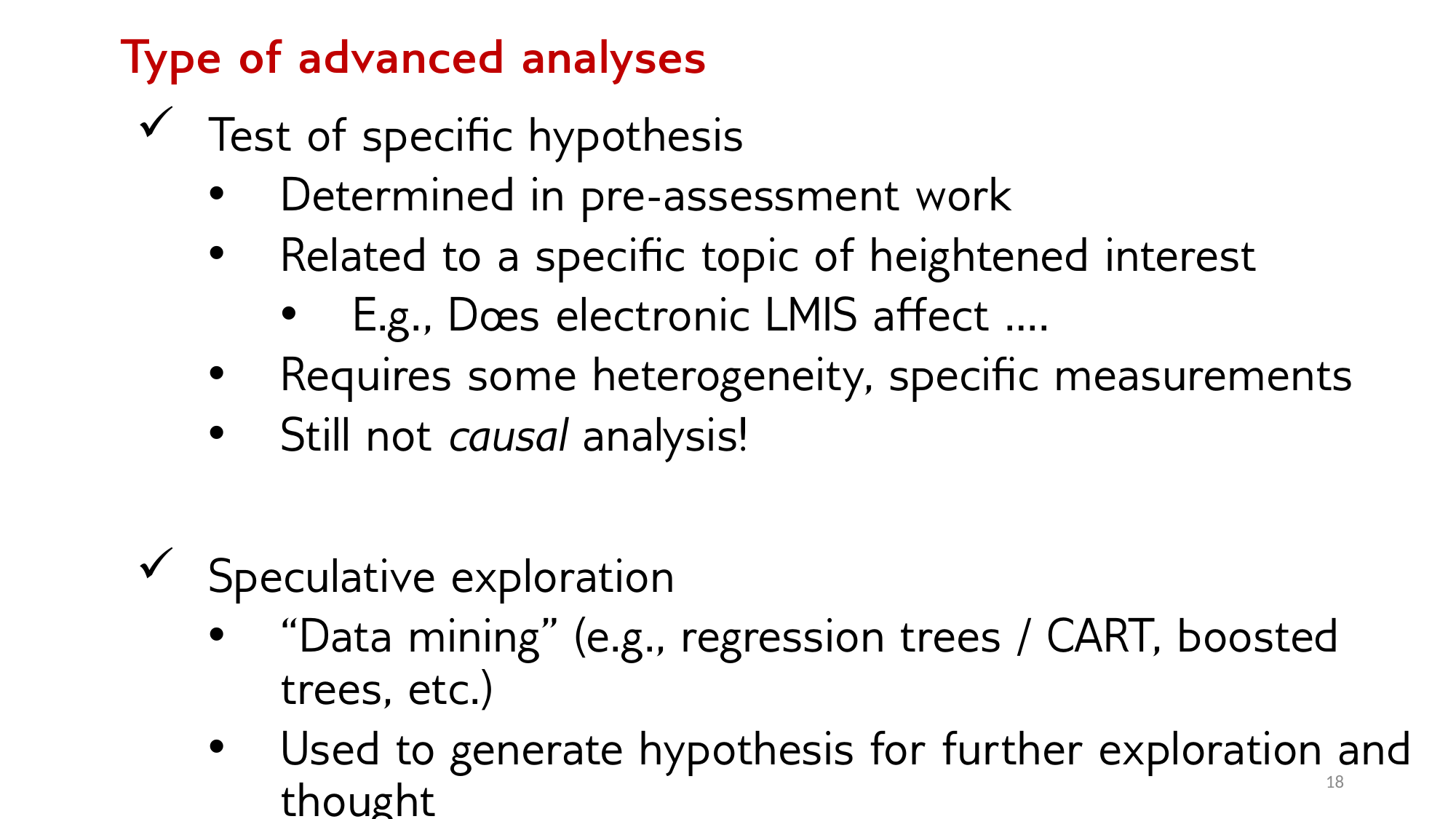

# Type of advanced analyses
Test of specific hypothesis
Determined in pre-assessment work
Related to a specific topic of heightened interest
E.g., Does electronic LMIS affect ….
Requires some heterogeneity, specific measurements
Still not causal analysis!

Speculative exploration
“Data mining” (e.g., regression trees / CART, boosted trees, etc.)
Used to generate hypothesis for further exploration and thought

18